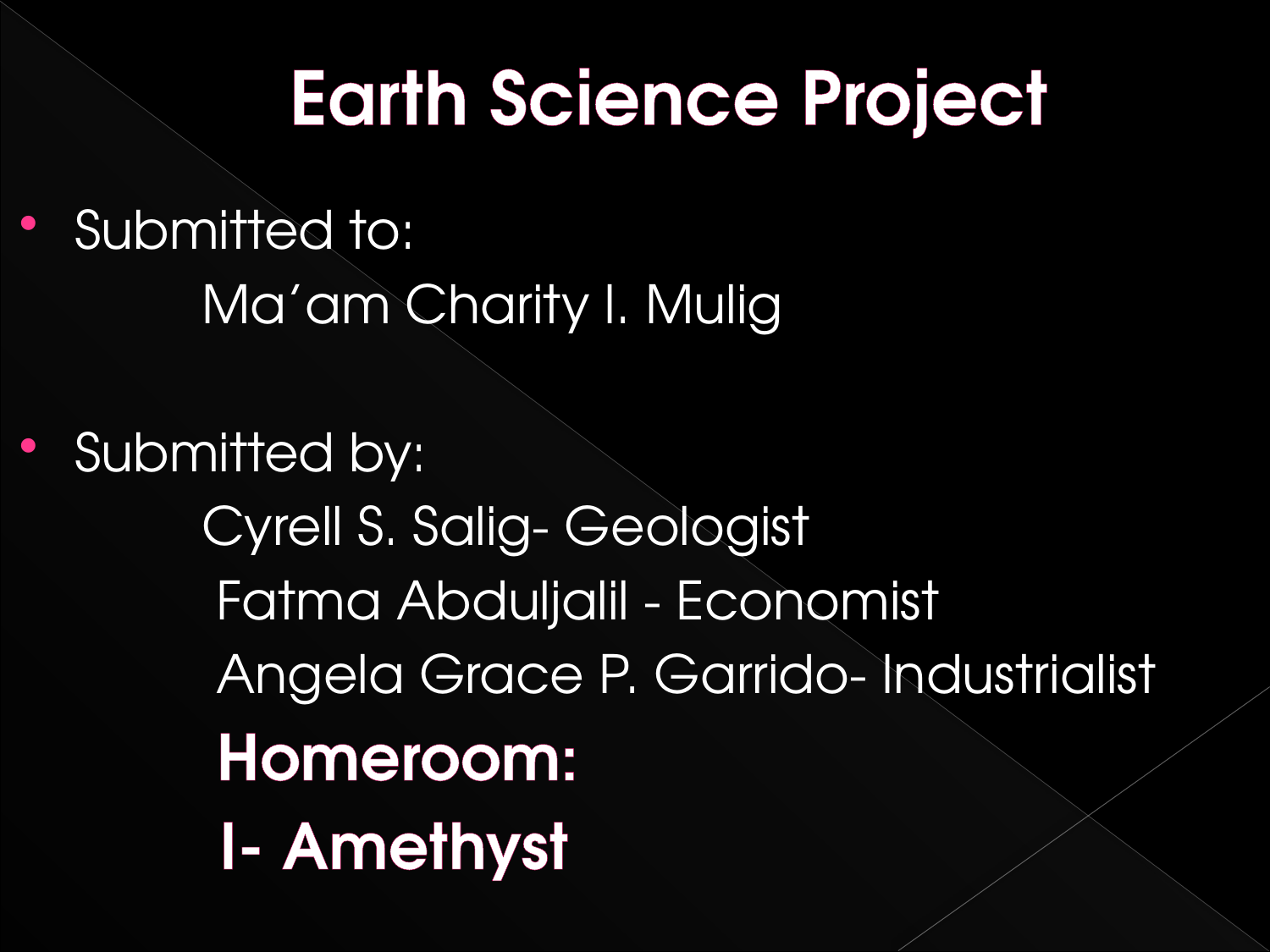

# Earth Science Project
Submitted to:
	   	Ma’am Charity I. Mulig

Submitted by:
	   	Cyrell S. Salig- Geologist
	  	 Fatma Abduljalil - Economist
	  	 Angela Grace P. Garrido- Industrialist
		 Homeroom:
		 I- Amethyst